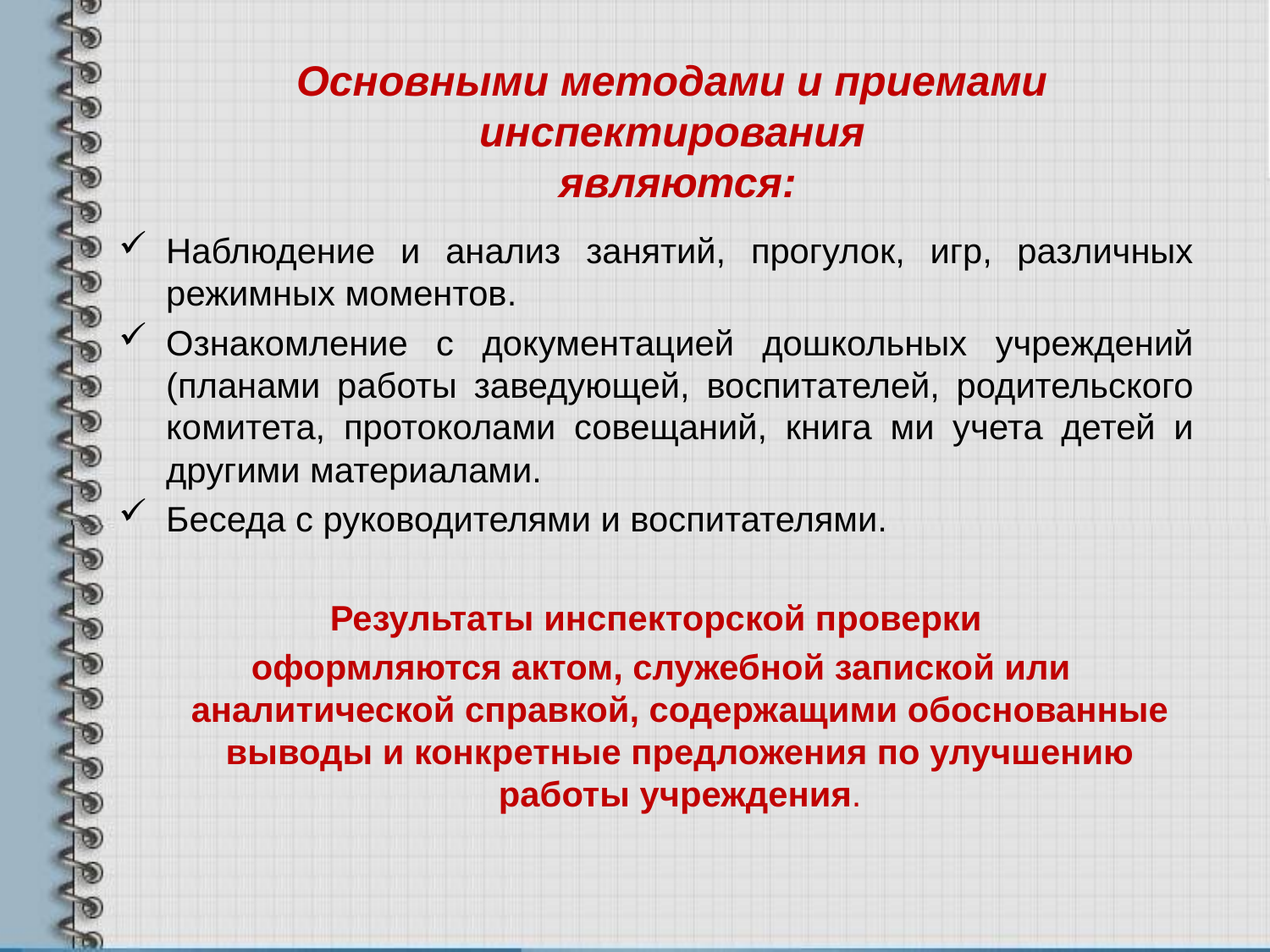

# Основными методами и приемами инспектирования являются:
Наблюдение и анализ занятий, прогулок, игр, различных режимных моментов.
Ознакомление с документацией дошкольных учреждений (планами работы заведующей, воспитателей, родительского комитета, протоколами совещаний, книга ми учета детей и другими материалами.
Беседа с руководителями и воспитателями.

Результаты инспекторской проверки
 оформляются актом, служебной запиской или аналитической справкой, содержащими обоснованные выводы и конкретные предложения по улучшению работы учреждения.